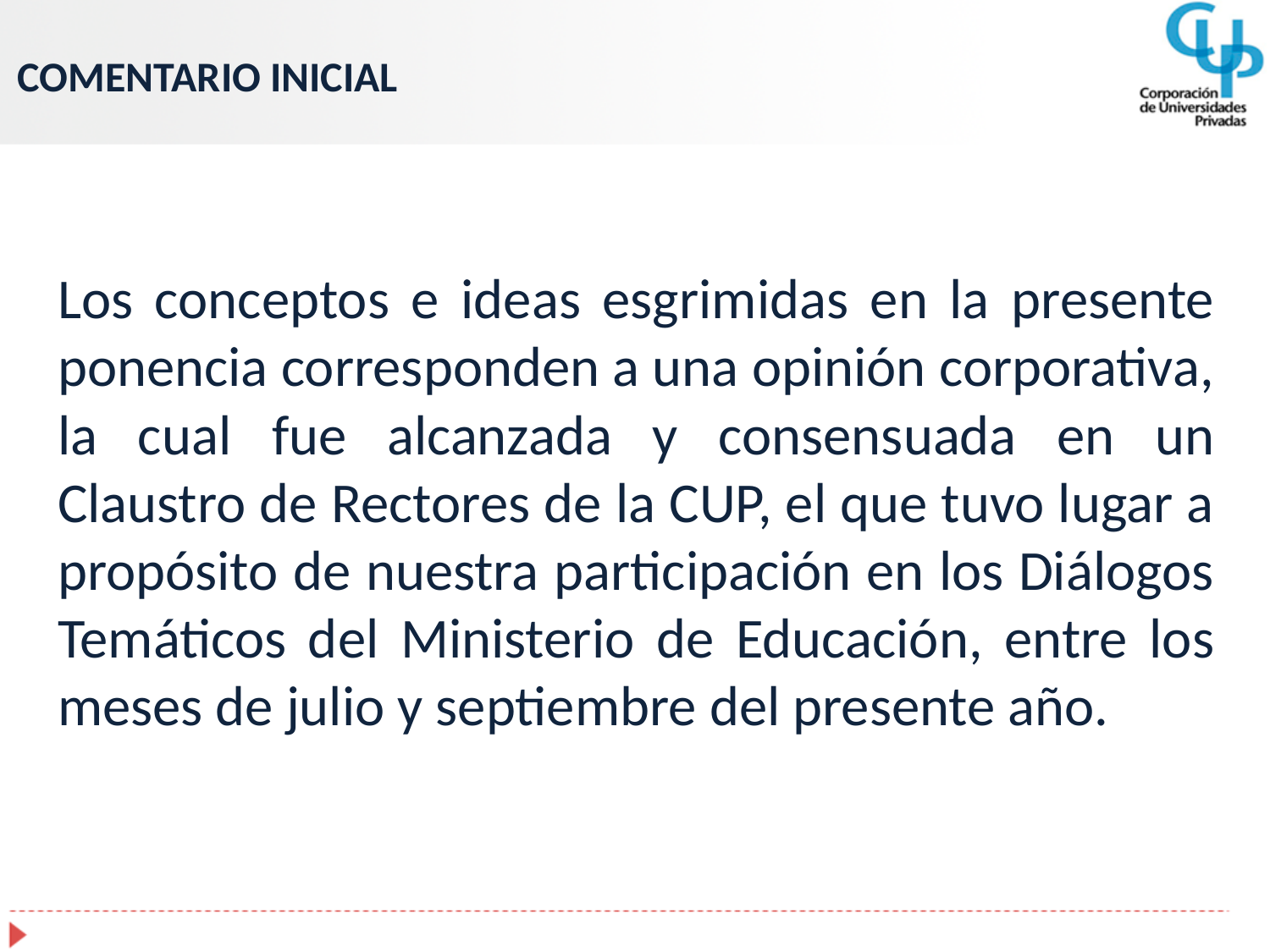

# COMENTARIO INICIAL
Los conceptos e ideas esgrimidas en la presente ponencia corresponden a una opinión corporativa, la cual fue alcanzada y consensuada en un Claustro de Rectores de la CUP, el que tuvo lugar a propósito de nuestra participación en los Diálogos Temáticos del Ministerio de Educación, entre los meses de julio y septiembre del presente año.